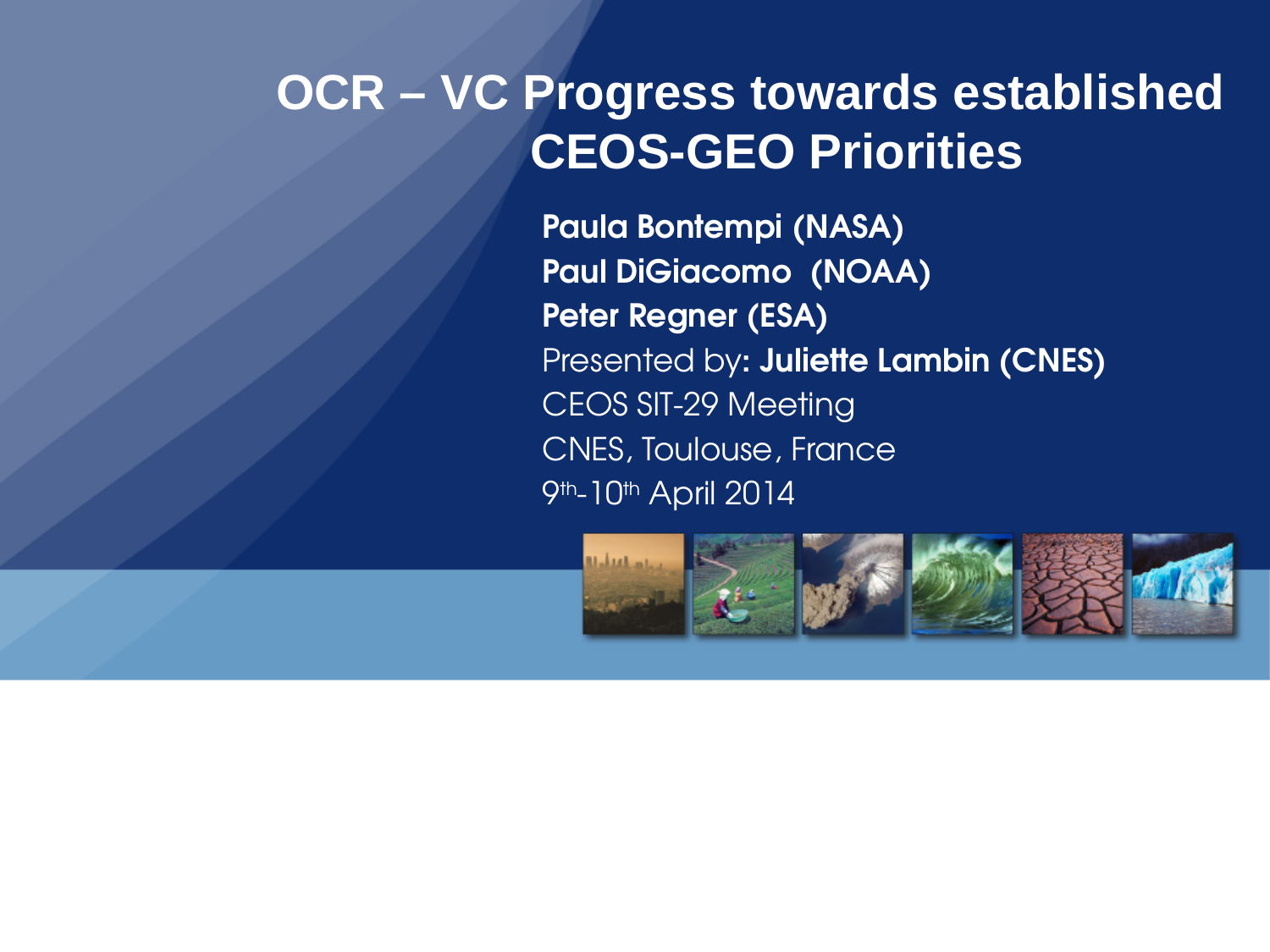

# OCR – VC Progress towards established CEOS-GEO Priorities
Paula Bontempi (NASA)
Paul DiGiacomo  (NOAA)
Peter Regner (ESA)
Presented by: Juliette Lambin (CNES)
CEOS SIT-29 Meeting
CNES, Toulouse, France
9th-10th April 2014